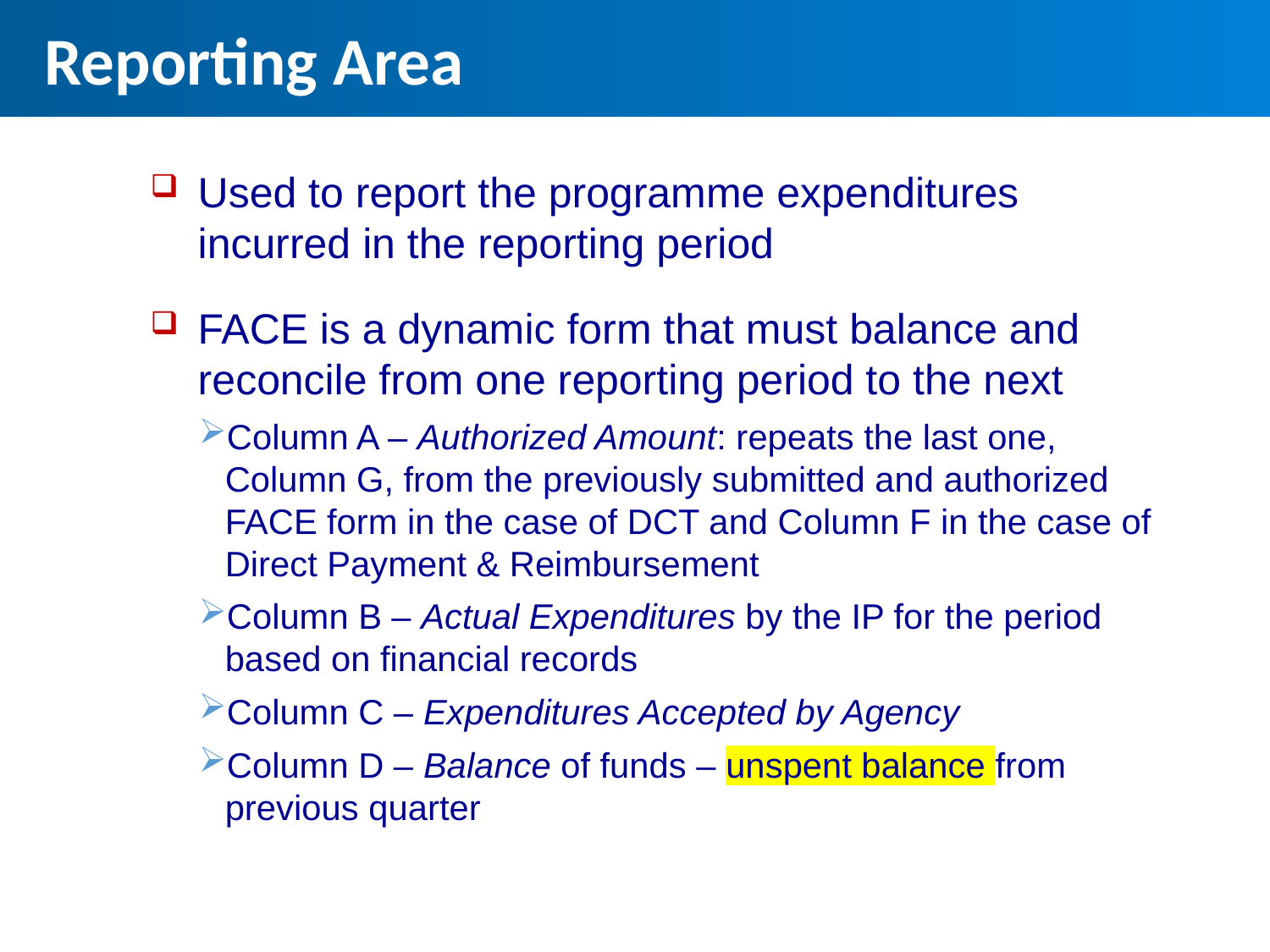

# Reporting Area
Used to report the programme expenditures incurred in the reporting period
FACE is a dynamic form that must balance and reconcile from one reporting period to the next
Column A – Authorized Amount: repeats the last one, Column G, from the previously submitted and authorized FACE form in the case of DCT and Column F in the case of Direct Payment & Reimbursement
Column B – Actual Expenditures by the IP for the period based on financial records
Column C – Expenditures Accepted by Agency
Column D – Balance of funds – unspent balance from previous quarter